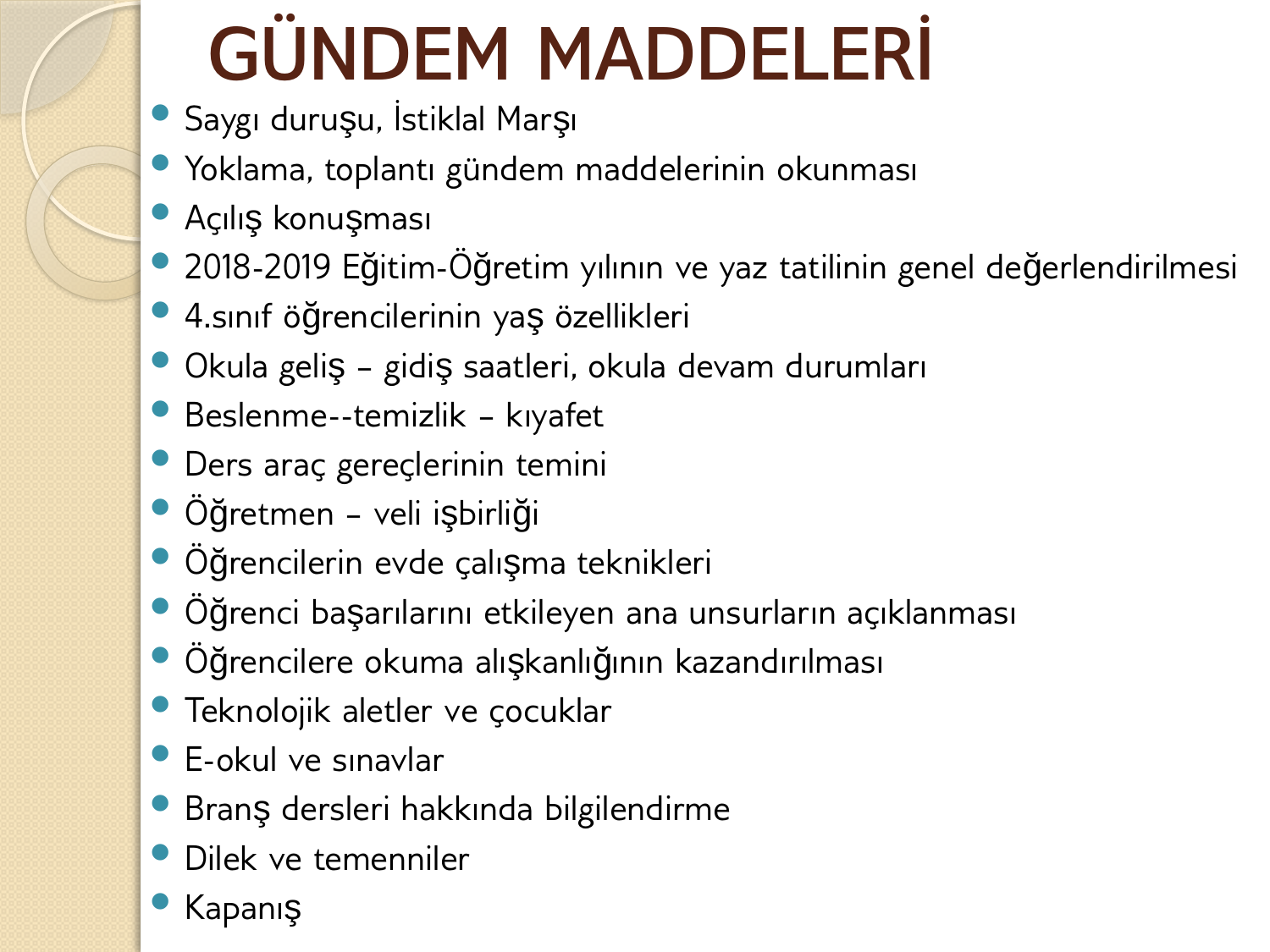

# GÜNDEM MADDELERİ
Saygı duruşu, İstiklal Marşı
Yoklama, toplantı gündem maddelerinin okunması
Açılış konuşması
2018-2019 Eğitim-Öğretim yılının ve yaz tatilinin genel değerlendirilmesi
4.sınıf öğrencilerinin yaş özellikleri
Okula geliş – gidiş saatleri, okula devam durumları
Beslenme--temizlik – kıyafet
Ders araç gereçlerinin temini
Öğretmen – veli işbirliği
Öğrencilerin evde çalışma teknikleri
Öğrenci başarılarını etkileyen ana unsurların açıklanması
Öğrencilere okuma alışkanlığının kazandırılması
Teknolojik aletler ve çocuklar
E-okul ve sınavlar
Branş dersleri hakkında bilgilendirme
Dilek ve temenniler
Kapanış